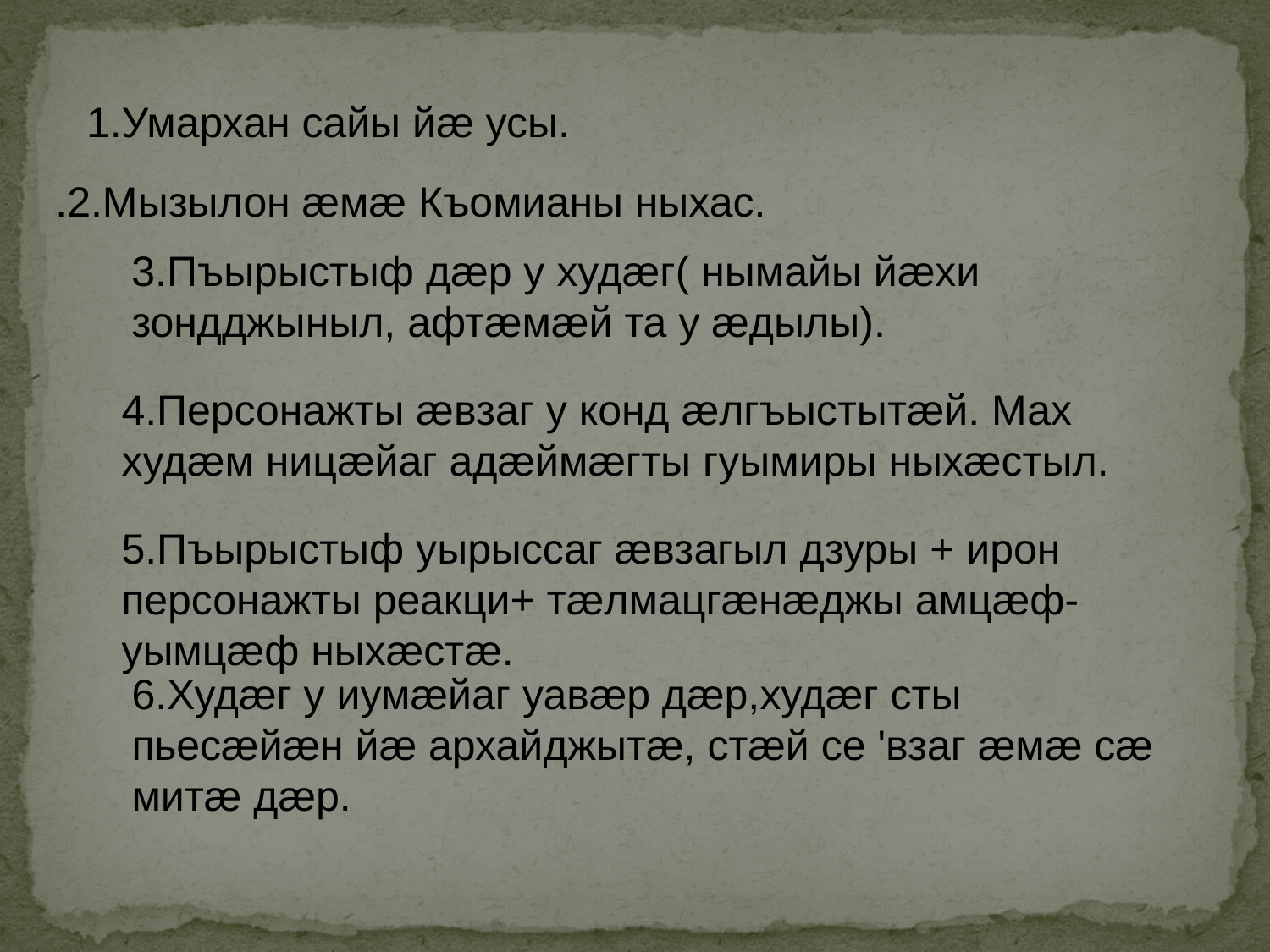

1.Умархан сайы йæ усы.
.2.Мызылон æмæ Къомианы ныхас.
3.Пъырыстыф дæр у худæг( нымайы йæхи зондджыныл, афтæмæй та у æдылы).
4.Персонажты æвзаг у конд æлгъыстытæй. Мах худæм ницæйаг адæймæгты гуымиры ныхæстыл.
5.Пъырыстыф уырыссаг æвзагыл дзуры + ирон персонажты реакци+ тæлмацгæнæджы амцæф-уымцæф ныхæстæ.

6.Худæг у иумæйаг уавæр дæр,худæг сты пьесæйæн йæ архайджытæ, стæй се 'взаг æмæ сæ митæ дæр.